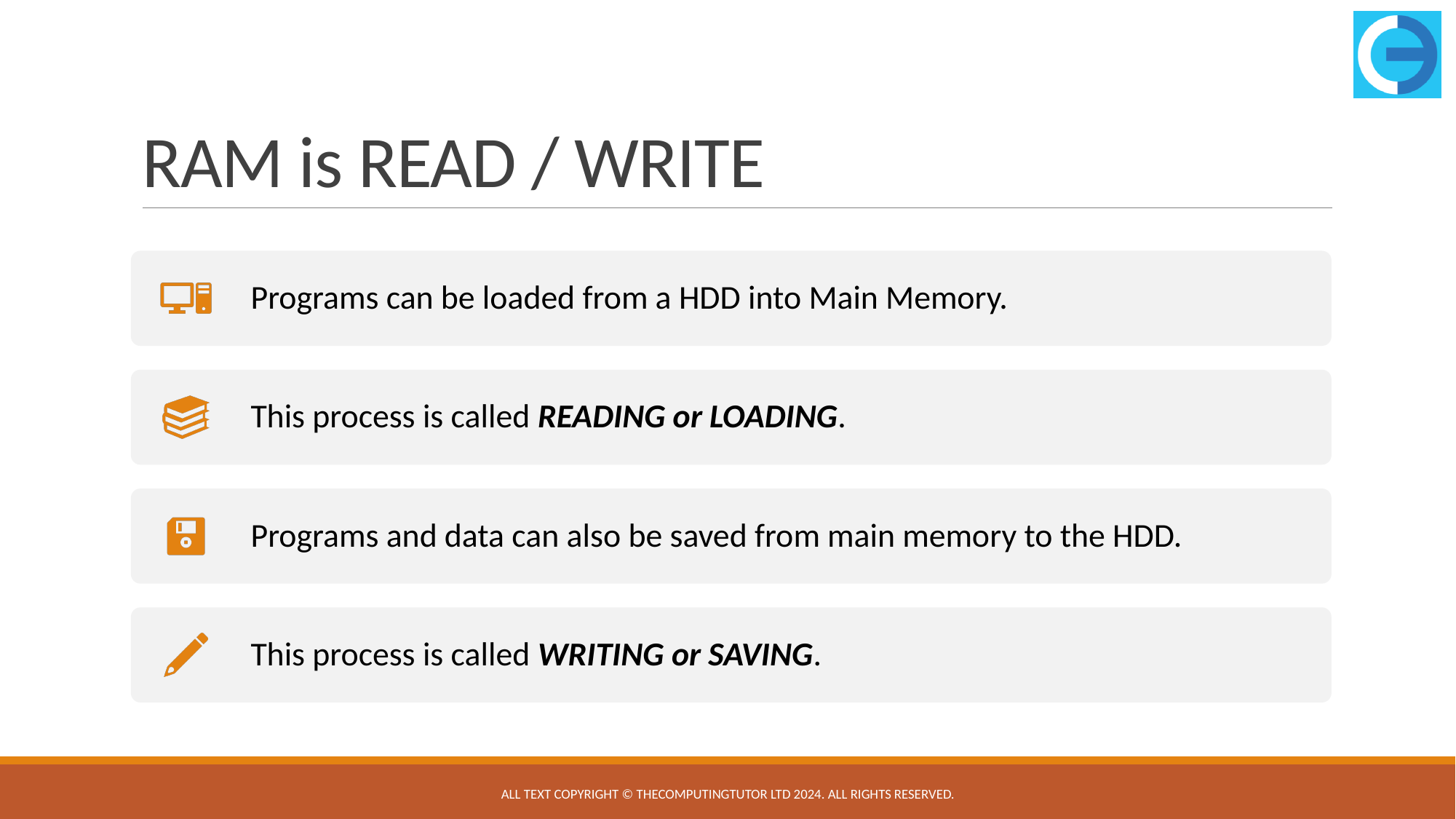

# RAM is READ / WRITE
Programs can be loaded from a HDD into Main Memory.
This process is called READING or LOADING.
Programs and data can also be saved from main memory to the HDD.
This process is called WRITING or SAVING.
All text copyright © TheComputingTutor Ltd 2024. All rights Reserved.